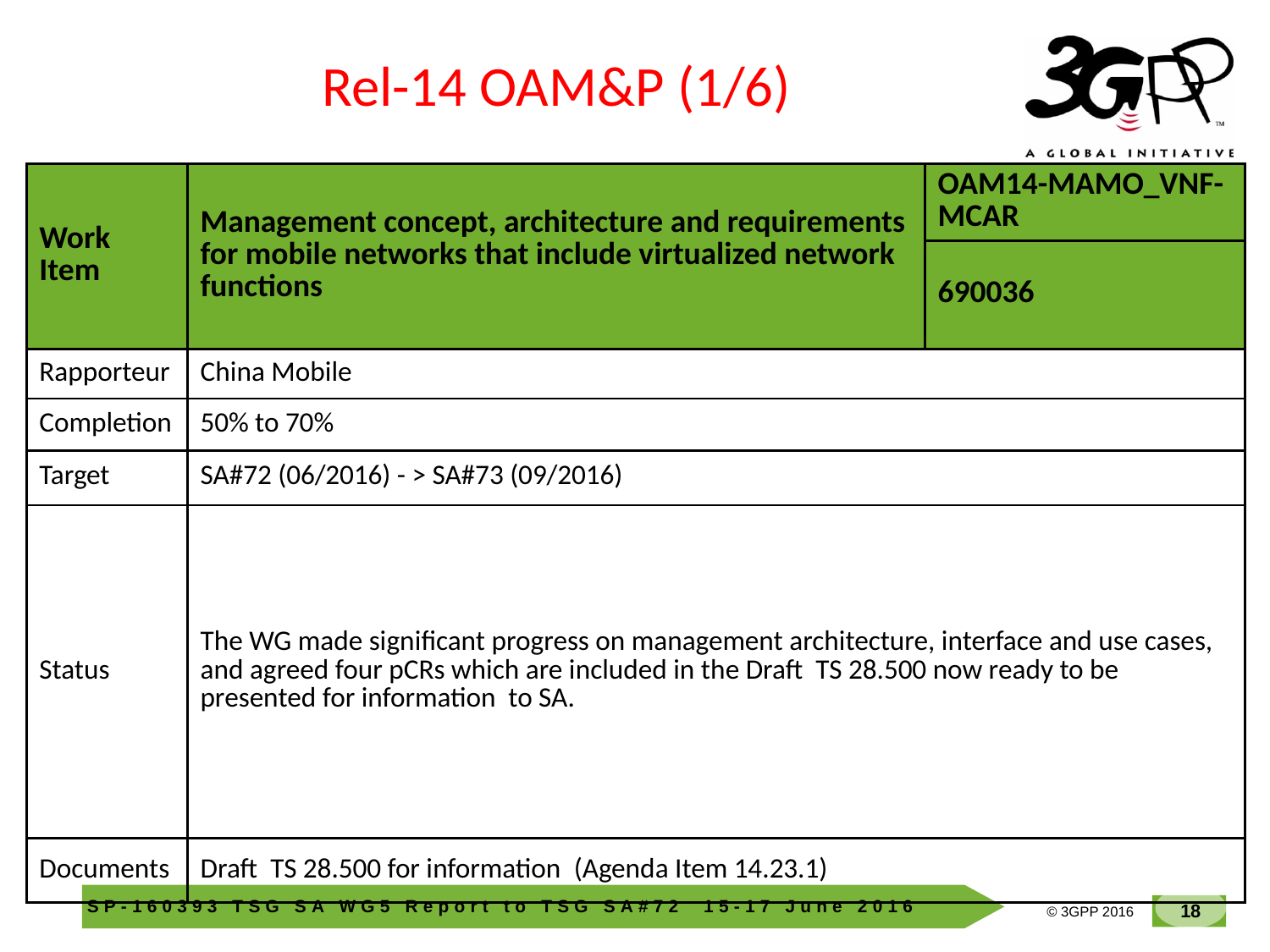

Rel-14 OAM&P (1/6)
| Work Item | Management concept, architecture and requirements for mobile networks that include virtualized network functions | OAM14-MAMO\_VNF-MCAR |
| --- | --- | --- |
|  |  | 690036 |
| Rapporteur | China Mobile |  |
| Completion | 50% to 70% |  |
| Target | SA#72 (06/2016) - > SA#73 (09/2016) |  |
| Status | The WG made significant progress on management architecture, interface and use cases, and agreed four pCRs which are included in the Draft TS 28.500 now ready to be presented for information to SA. |  |
| Documents | Draft TS 28.500 for information (Agenda Item 14.23.1) |  |